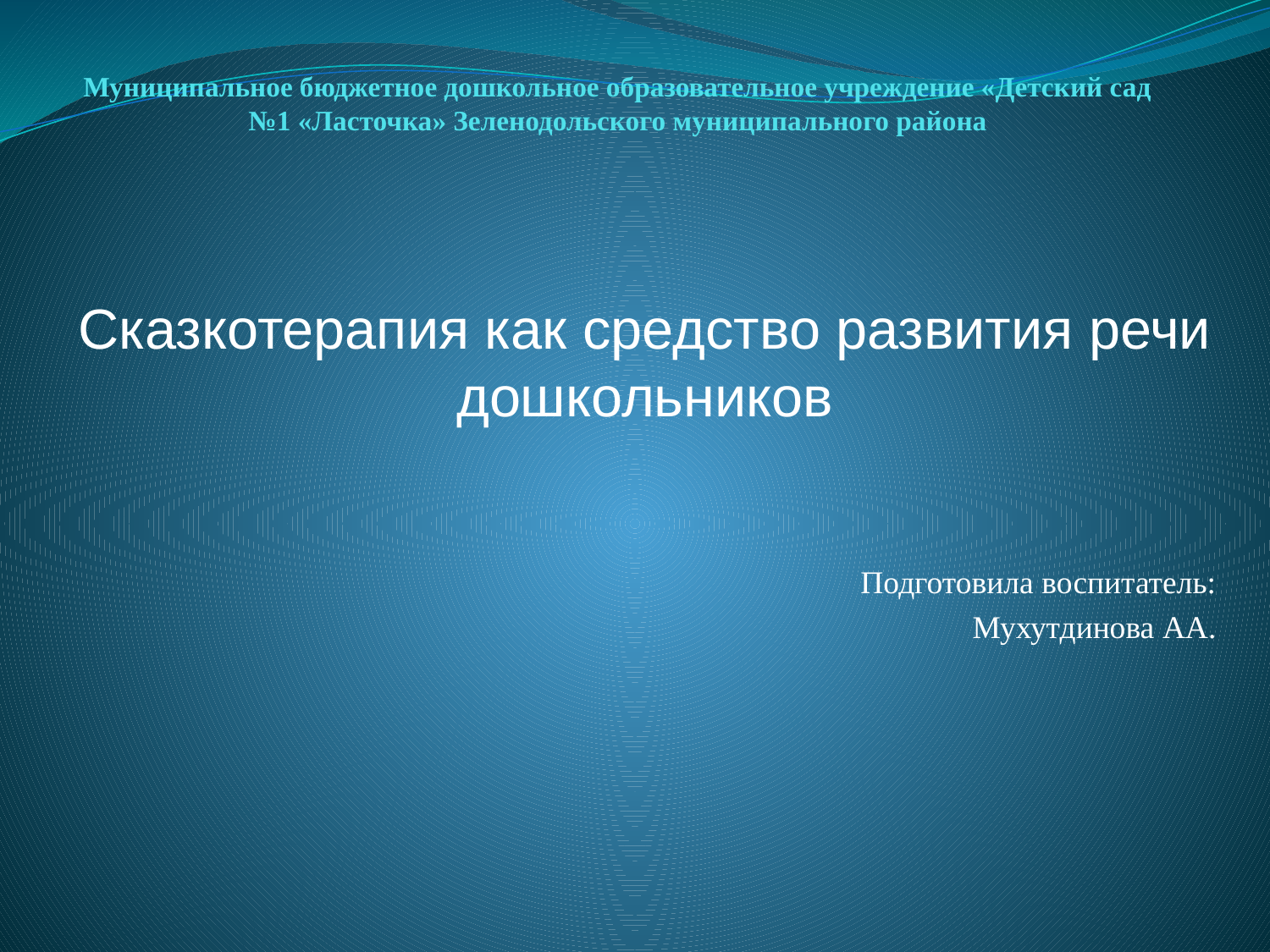

# Муниципальное бюджетное дошкольное образовательное учреждение «Детский сад №1 «Ласточка» Зеленодольского муниципального района
Сказкотерапия как средство развития речи дошкольников

Подготовила воспитатель:
Мухутдинова АА.